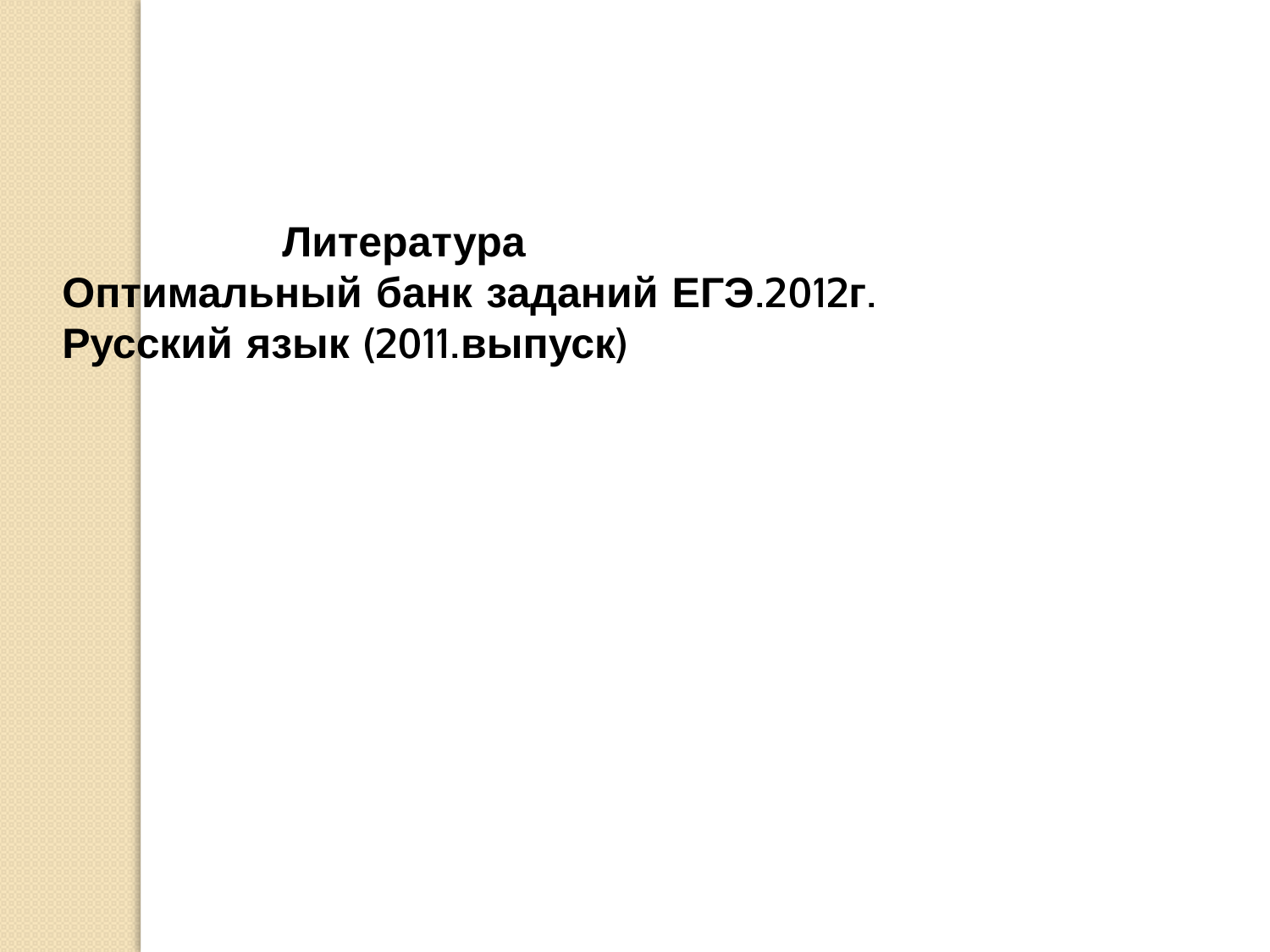

Литература
Оптимальный банк заданий ЕГЭ.2012г.
Русский язык (2011.выпуск)